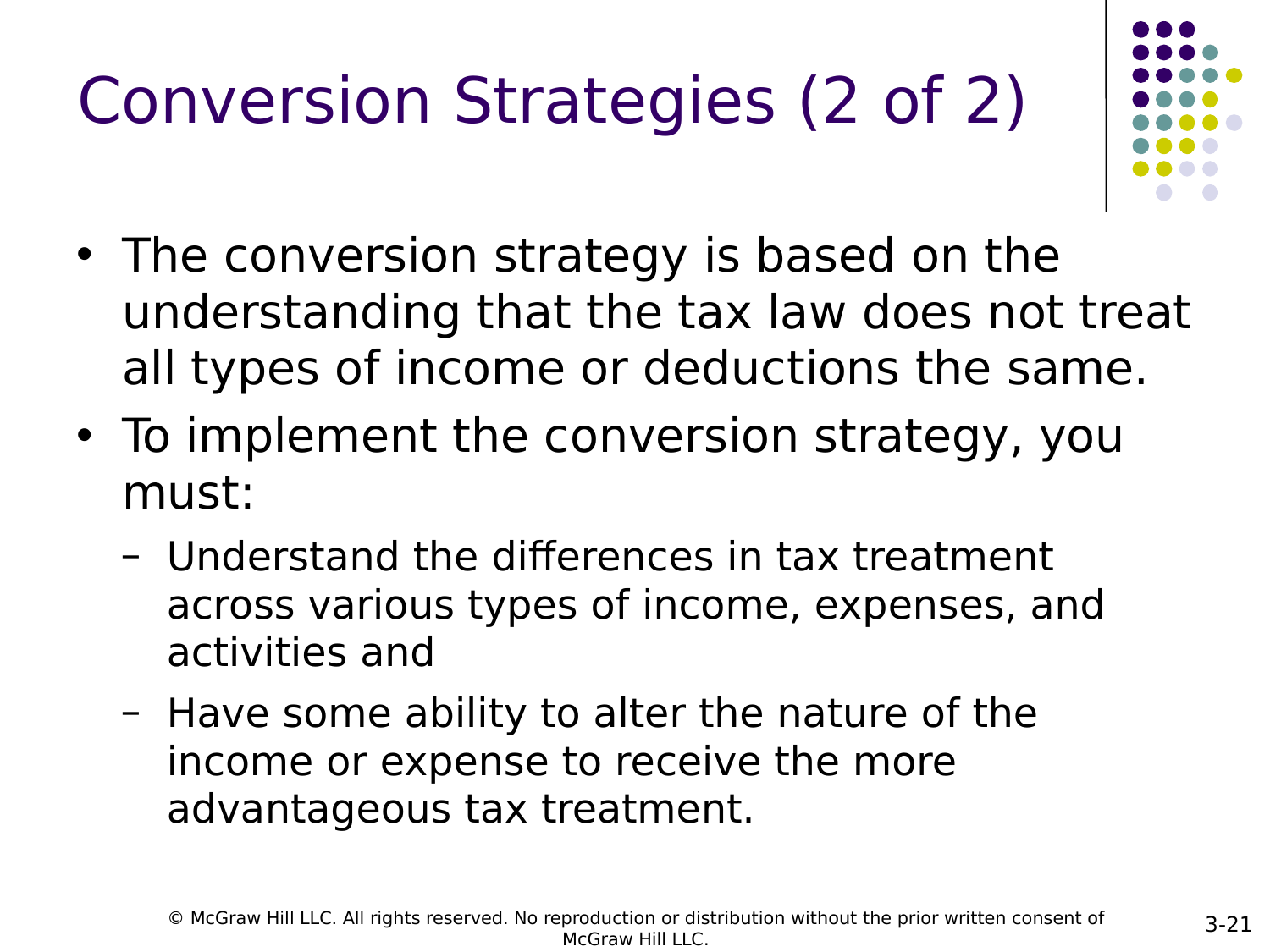

# Conversion Strategies (2 of 2)
The conversion strategy is based on the understanding that the tax law does not treat all types of income or deductions the same.
To implement the conversion strategy, you must:
Understand the differences in tax treatment across various types of income, expenses, and activities and
Have some ability to alter the nature of the income or expense to receive the more advantageous tax treatment.
3-21